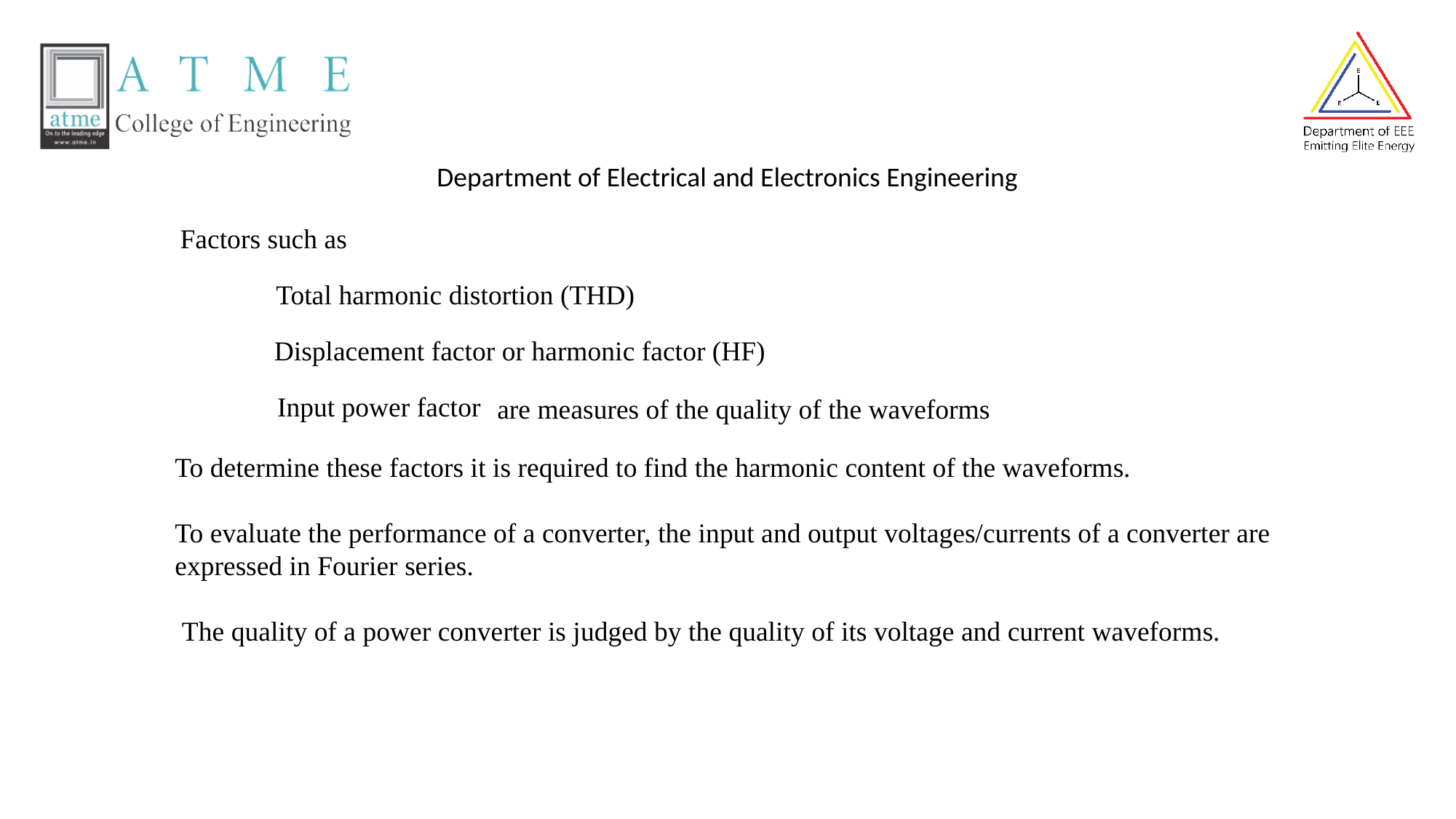

Factors such as
Total harmonic distortion (THD)
Displacement factor or harmonic factor (HF)
Input power factor
are measures of the quality of the waveforms
To determine these factors it is required to find the harmonic content of the waveforms.

To evaluate the performance of a converter, the input and output voltages/currents of a converter are expressed in Fourier series.

 The quality of a power converter is judged by the quality of its voltage and current waveforms.